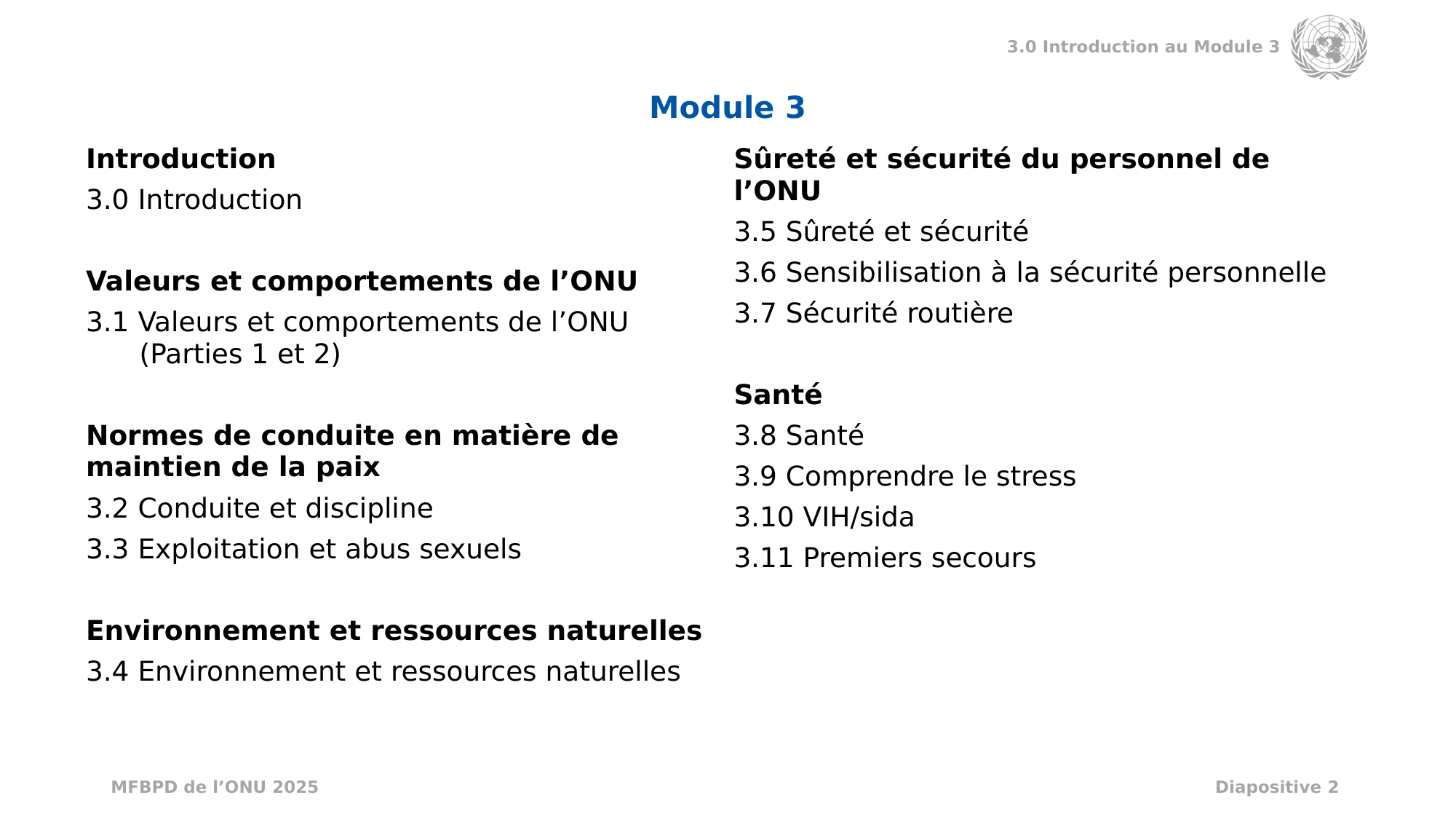

Module 3
| Introduction 3.0 Introduction Valeurs et comportements de l’ONU 3.1 Valeurs et comportements de l’ONU (Parties 1 et 2) Normes de conduite en matière de maintien de la paix 3.2 Conduite et discipline 3.3 Exploitation et abus sexuels Environnement et ressources naturelles 3.4 Environnement et ressources naturelles | Sûreté et sécurité du personnel de l’ONU 3.5 Sûreté et sécurité 3.6 Sensibilisation à la sécurité personnelle 3.7 Sécurité routière Santé 3.8 Santé 3.9 Comprendre le stress 3.10 VIH/sida 3.11 Premiers secours |
| --- | --- |